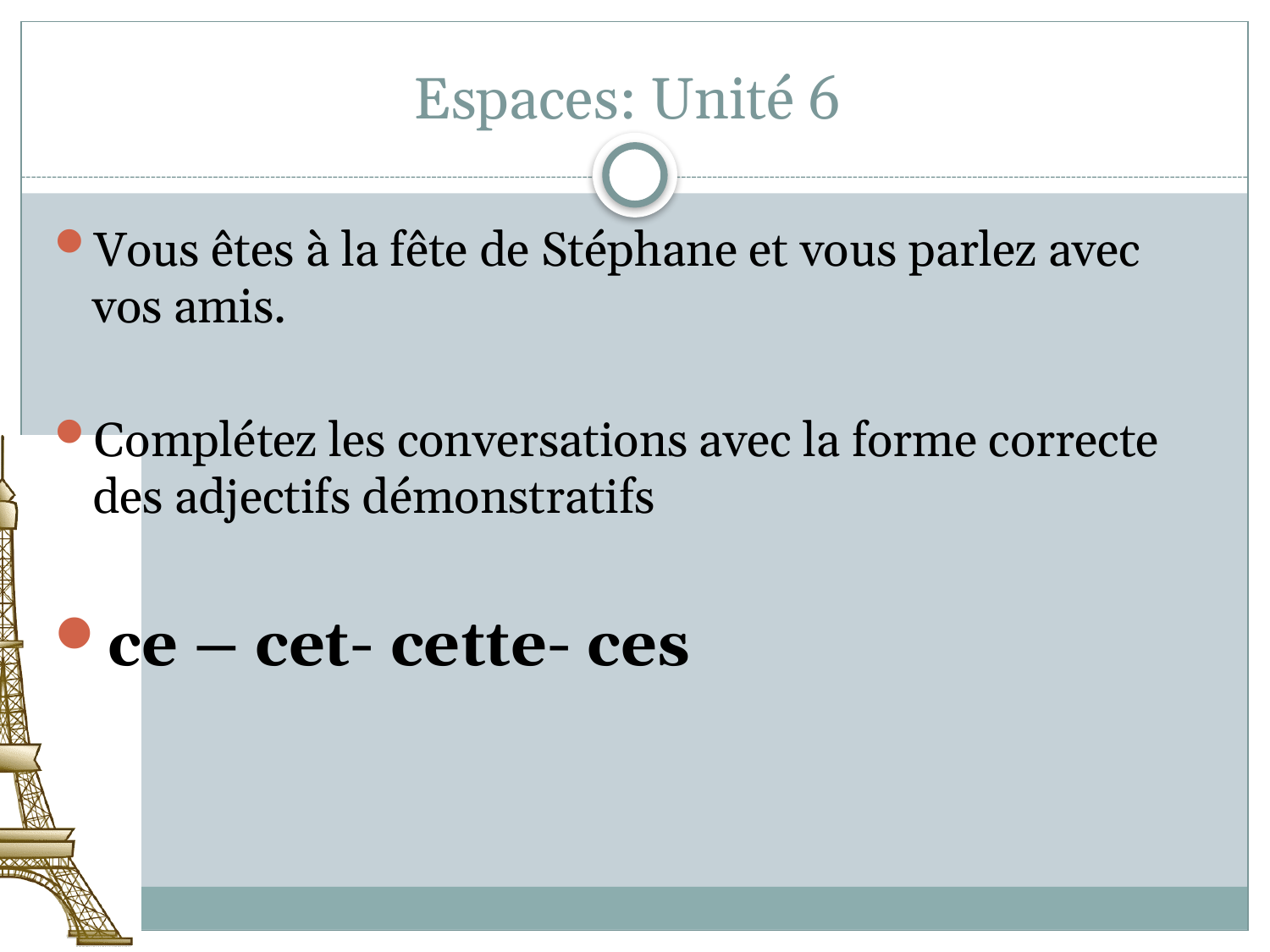

# Espaces: Unité 6
Vous êtes à la fête de Stéphane et vous parlez avec vos amis.

Complétez les conversations avec la forme correcte des adjectifs démonstratifs

ce – cet- cette- ces